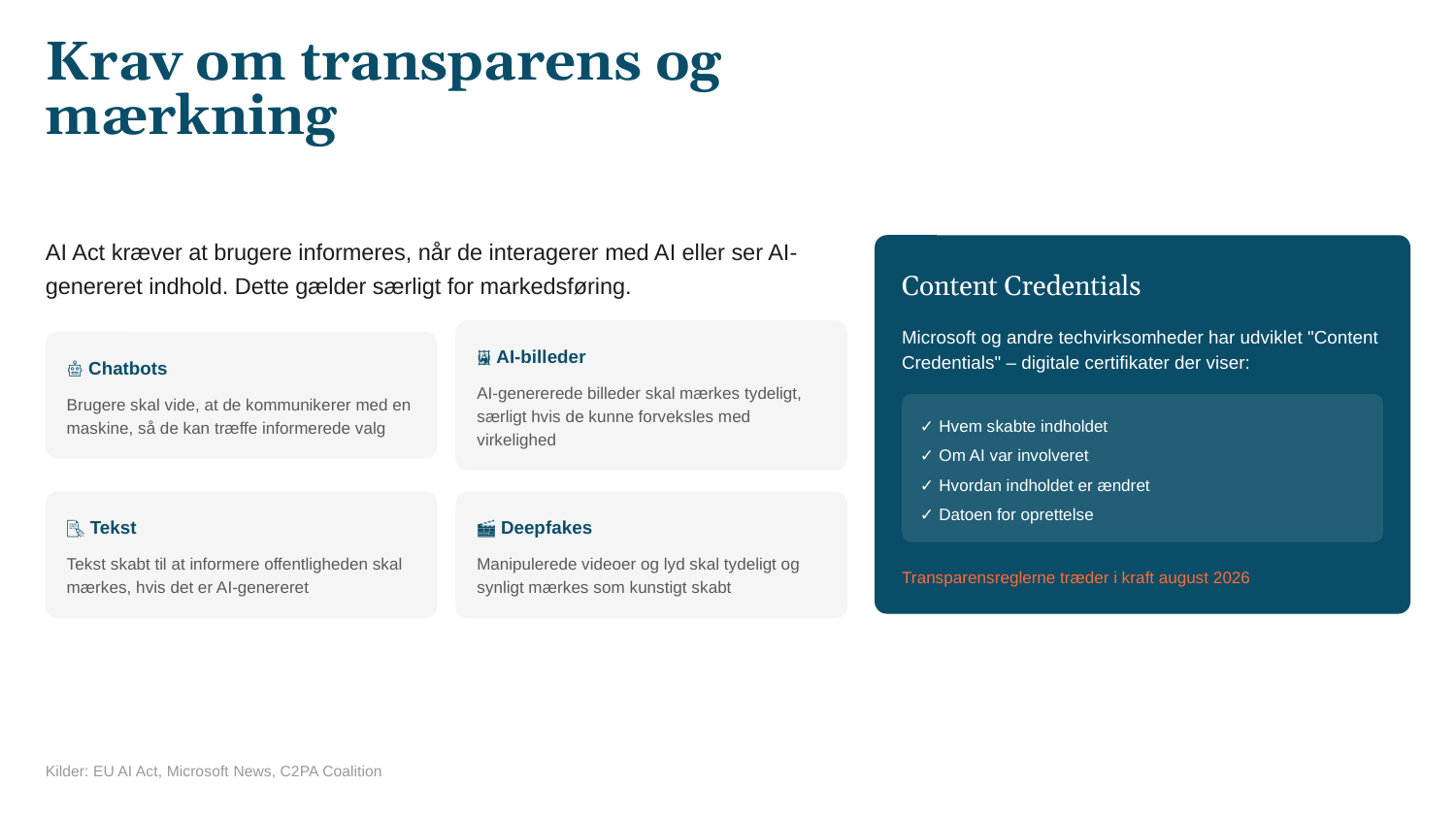

Krav om transparens og mærkning
AI Act kræver at brugere informeres, når de interagerer med AI eller ser AI-genereret indhold. Dette gælder særligt for markedsføring.

Content Credentials

Microsoft og andre techvirksomheder har udviklet "Content Credentials" – digitale certifikater der viser:

🖼️ AI-billeder
🤖 Chatbots
AI-genererede billeder skal mærkes tydeligt, særligt hvis de kunne forveksles med virkelighed
Brugere skal vide, at de kommunikerer med en maskine, så de kan træffe informerede valg

✓ Hvem skabte indholdet
✓ Om AI var involveret
✓ Hvordan indholdet er ændret

✓ Datoen for oprettelse
📝 Tekst
🎬 Deepfakes
Tekst skabt til at informere offentligheden skal mærkes, hvis det er AI-genereret
Manipulerede videoer og lyd skal tydeligt og synligt mærkes som kunstigt skabt
Transparensreglerne træder i kraft august 2026
Kilder: EU AI Act, Microsoft News, C2PA Coalition